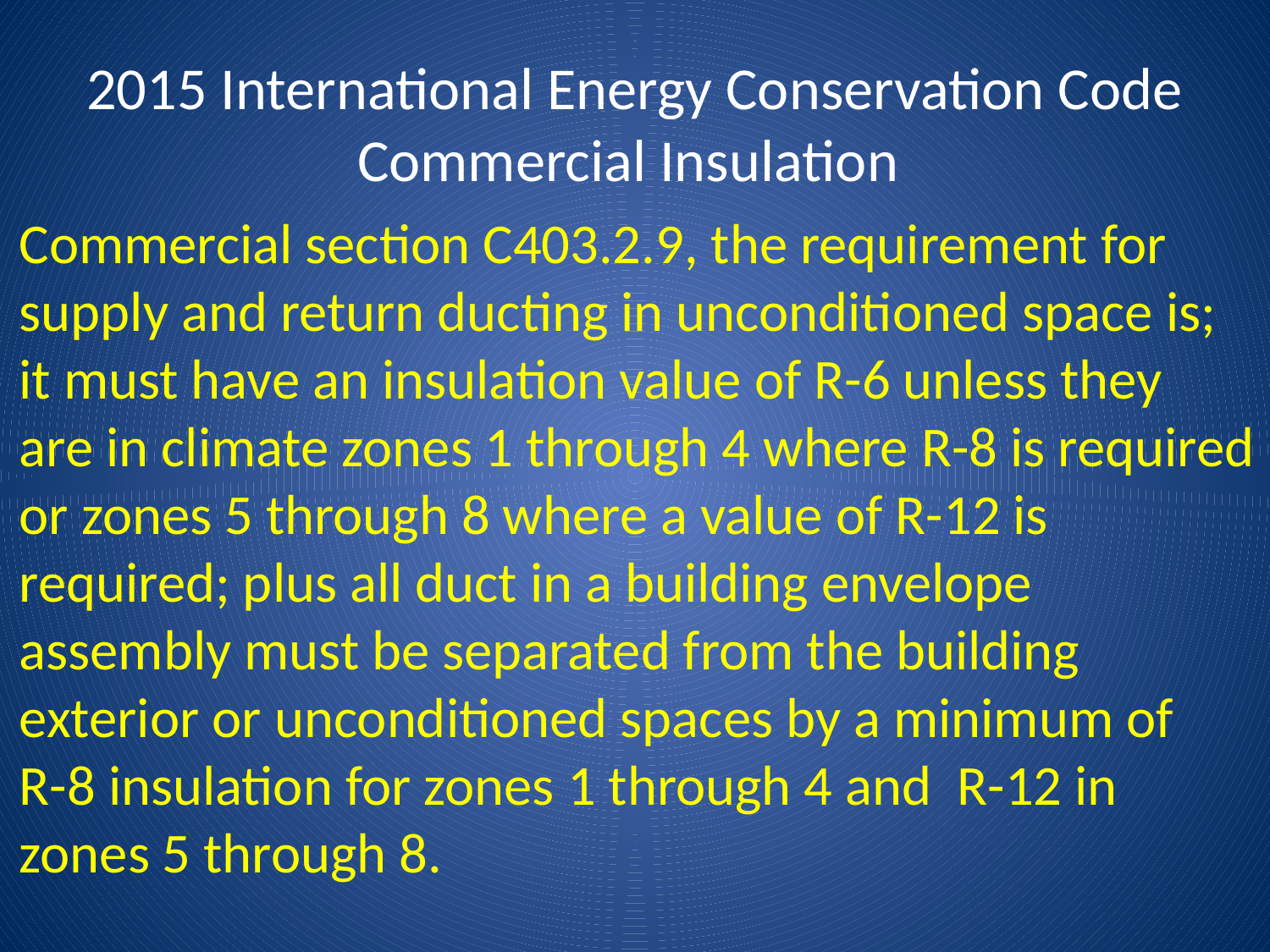

# 2015 International Energy Conservation Code Commercial Insulation
Commercial section C403.2.9, the requirement for
supply and return ducting in unconditioned space is;
it must have an insulation value of R-6 unless they
are in climate zones 1 through 4 where R-8 is required
or zones 5 through 8 where a value of R-12 is
required; plus all duct in a building envelope
assembly must be separated from the building
exterior or unconditioned spaces by a minimum of
R-8 insulation for zones 1 through 4 and  R-12 in
zones 5 through 8.